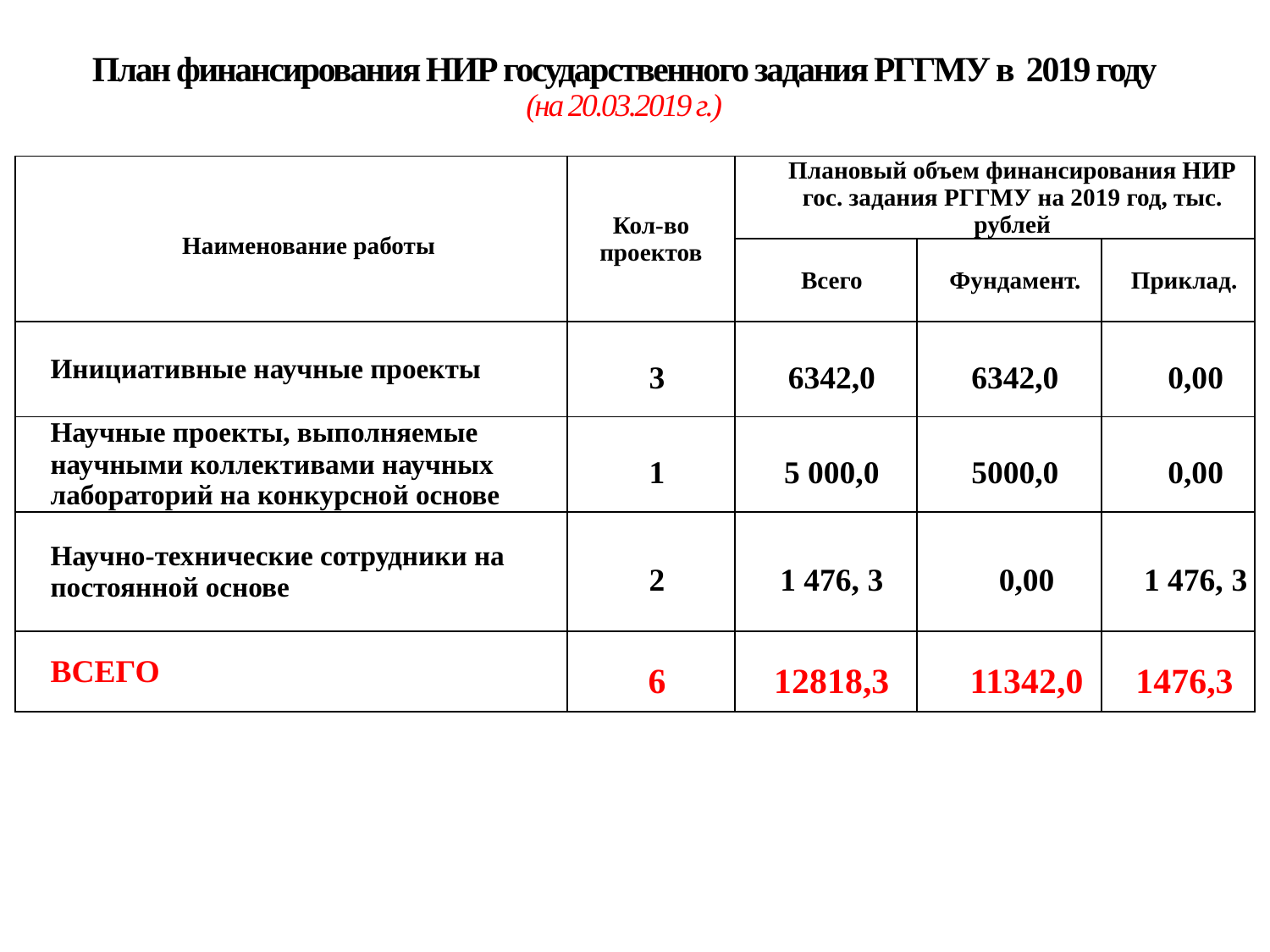

# План финансирования НИР государственного задания РГГМУ в  2019 году (на 20.03.2019 г.)
| Наименование работы | Кол-во проектов | Плановый объем финансирования НИР гос. задания РГГМУ на 2019 год, тыс. рублей |  |  |
| --- | --- | --- | --- | --- |
|  |  | Всего | Фундамент. | Приклад. |
| Инициативные научные проекты | 3 | 6342,0 | 6342,0 | 0,00 |
| Научные проекты, выполняемые научными коллективами научных лабораторий на конкурсной основе | 1 | 5 000,0 | 5000,0 | 0,00 |
| Научно-технические сотрудники на постоянной основе | 2 | 1 476, 3 | 0,00 | 1 476, 3 |
| ВСЕГО | 6 | 12818,3 | 11342,0 | 1476,3 |